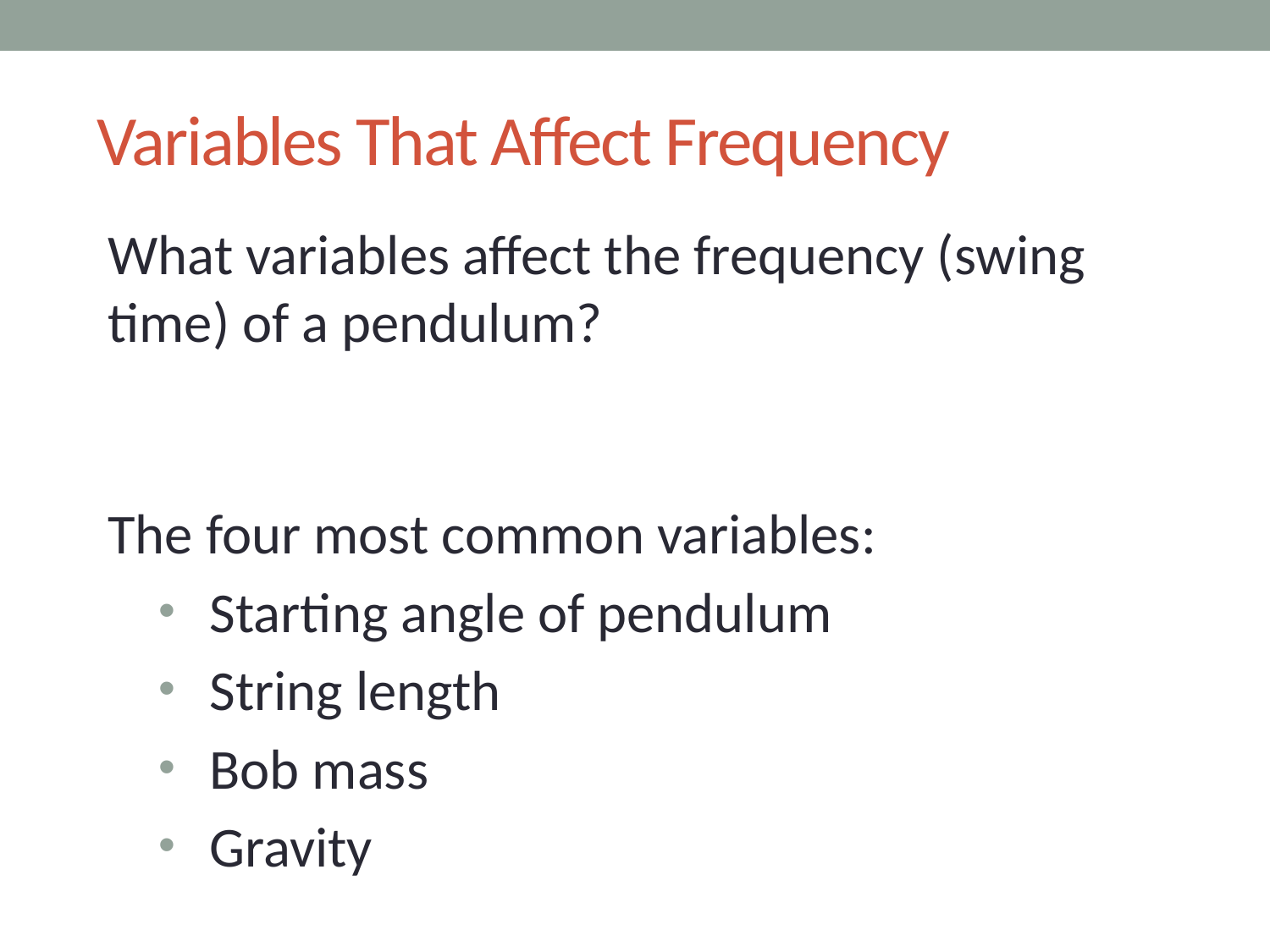

Variables That Affect Frequency
What variables affect the frequency (swing time) of a pendulum?
The four most common variables:
Starting angle of pendulum
String length
Bob mass
Gravity